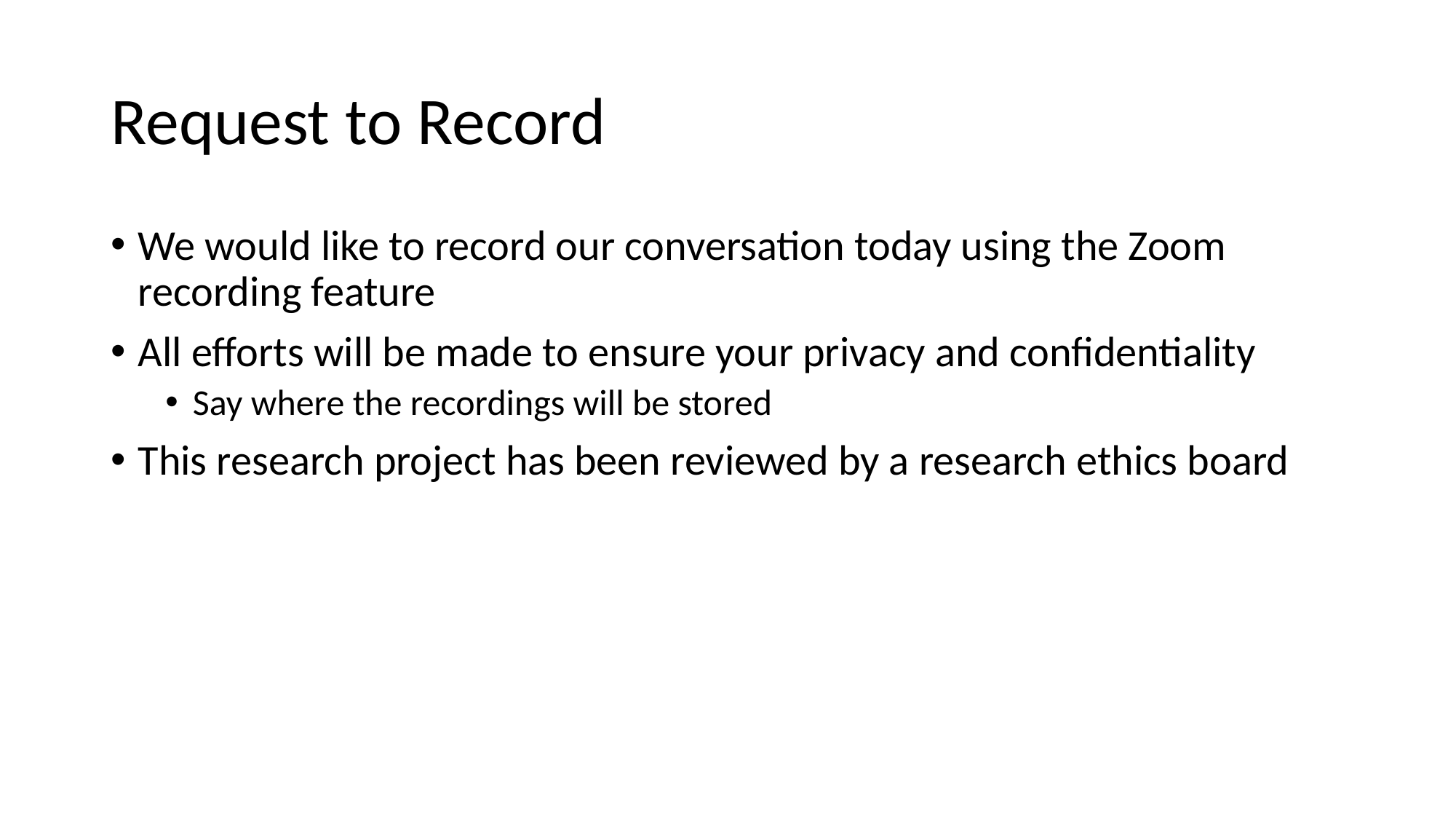

# Request to Record
We would like to record our conversation today using the Zoom recording feature
All efforts will be made to ensure your privacy and confidentiality
Say where the recordings will be stored
This research project has been reviewed by a research ethics board